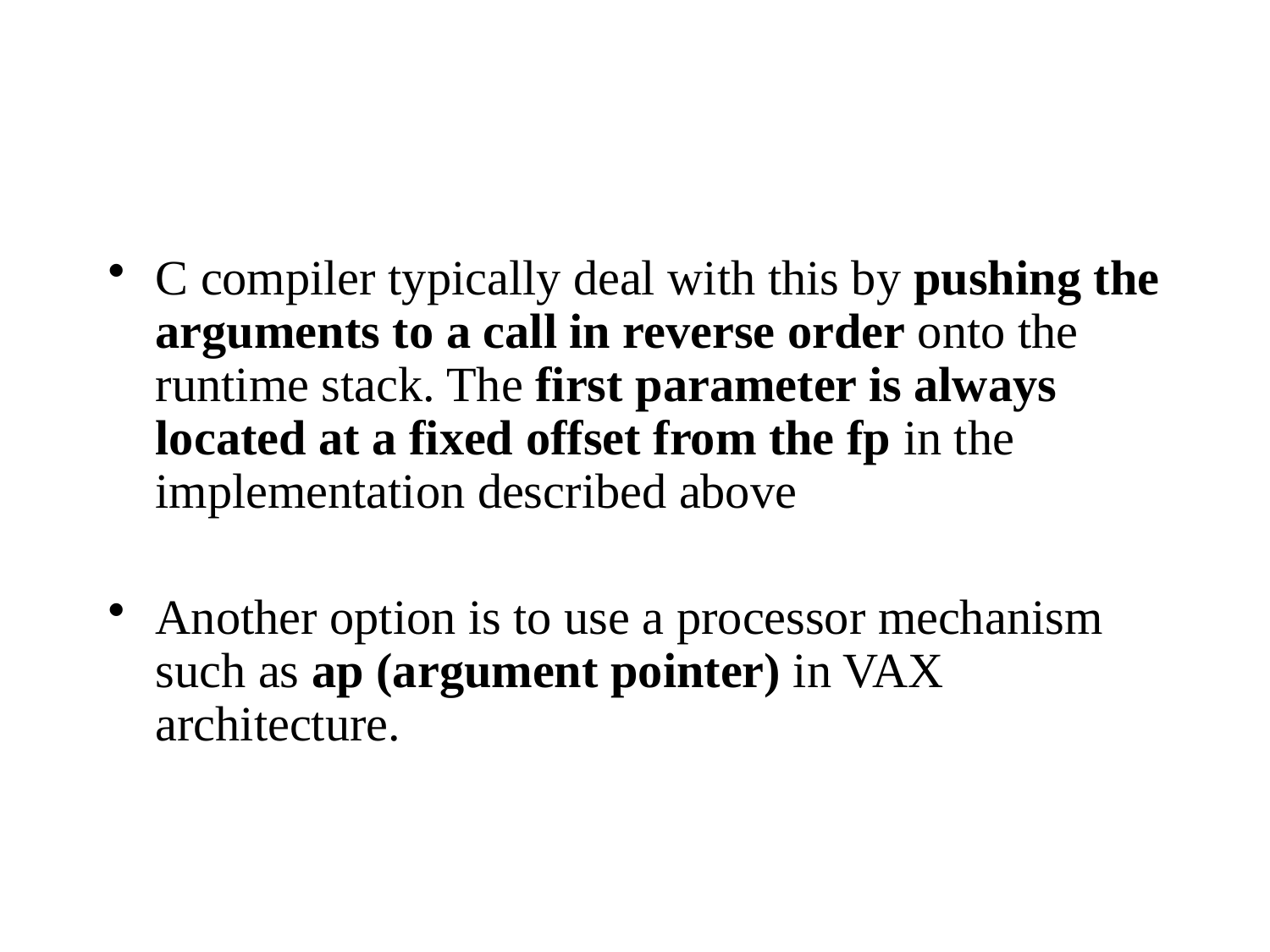

C compiler typically deal with this by pushing the arguments to a call in reverse order onto the runtime stack. The first parameter is always located at a fixed offset from the fp in the implementation described above

Another option is to use a processor mechanism such as ap (argument pointer) in VAX architecture.